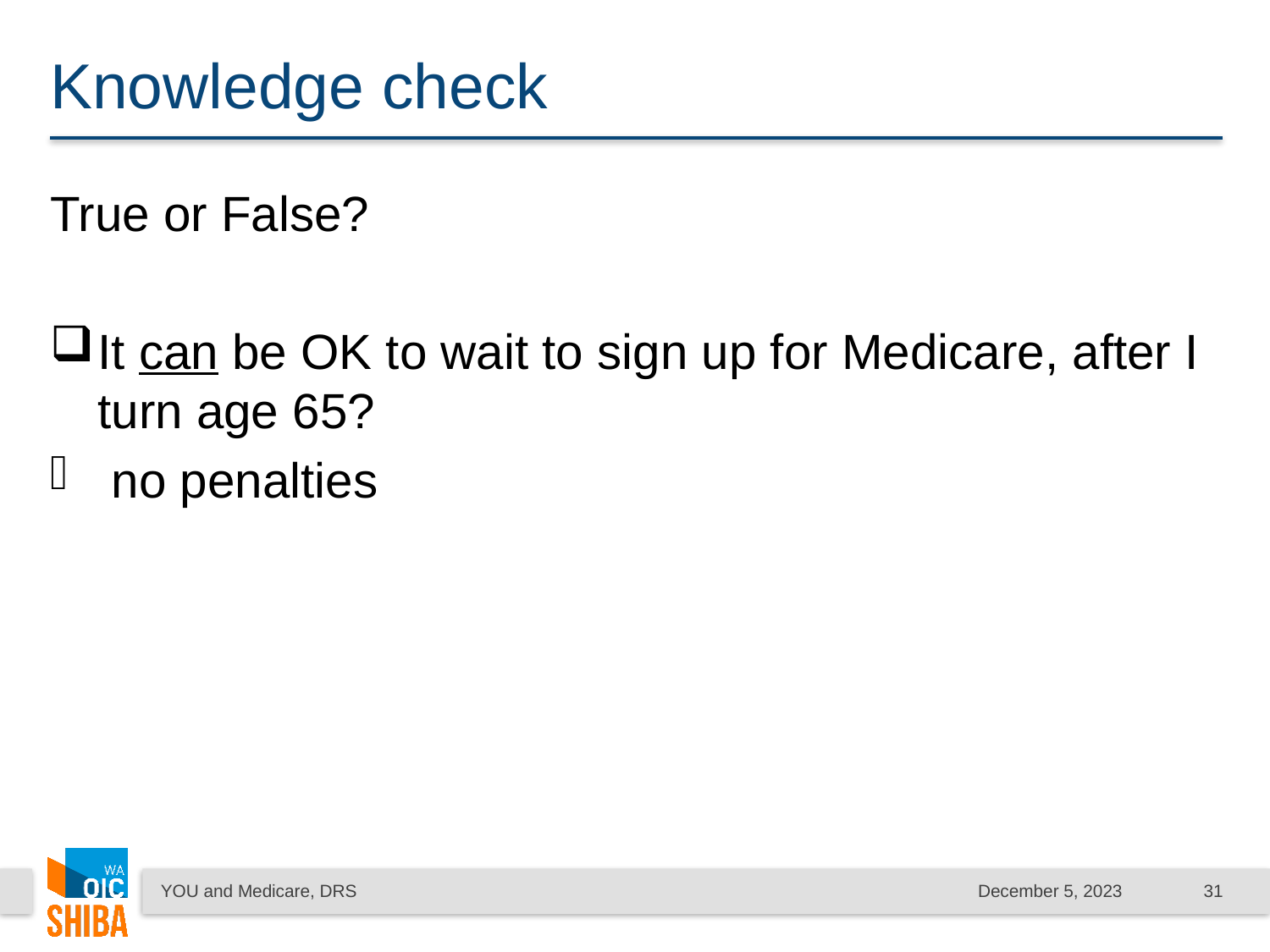

# Knowledge check
True or False?

It can be OK to wait to sign up for Medicare, after I turn age 65?
 no penalties

YOU and Medicare, DRS
December 5, 2023
31